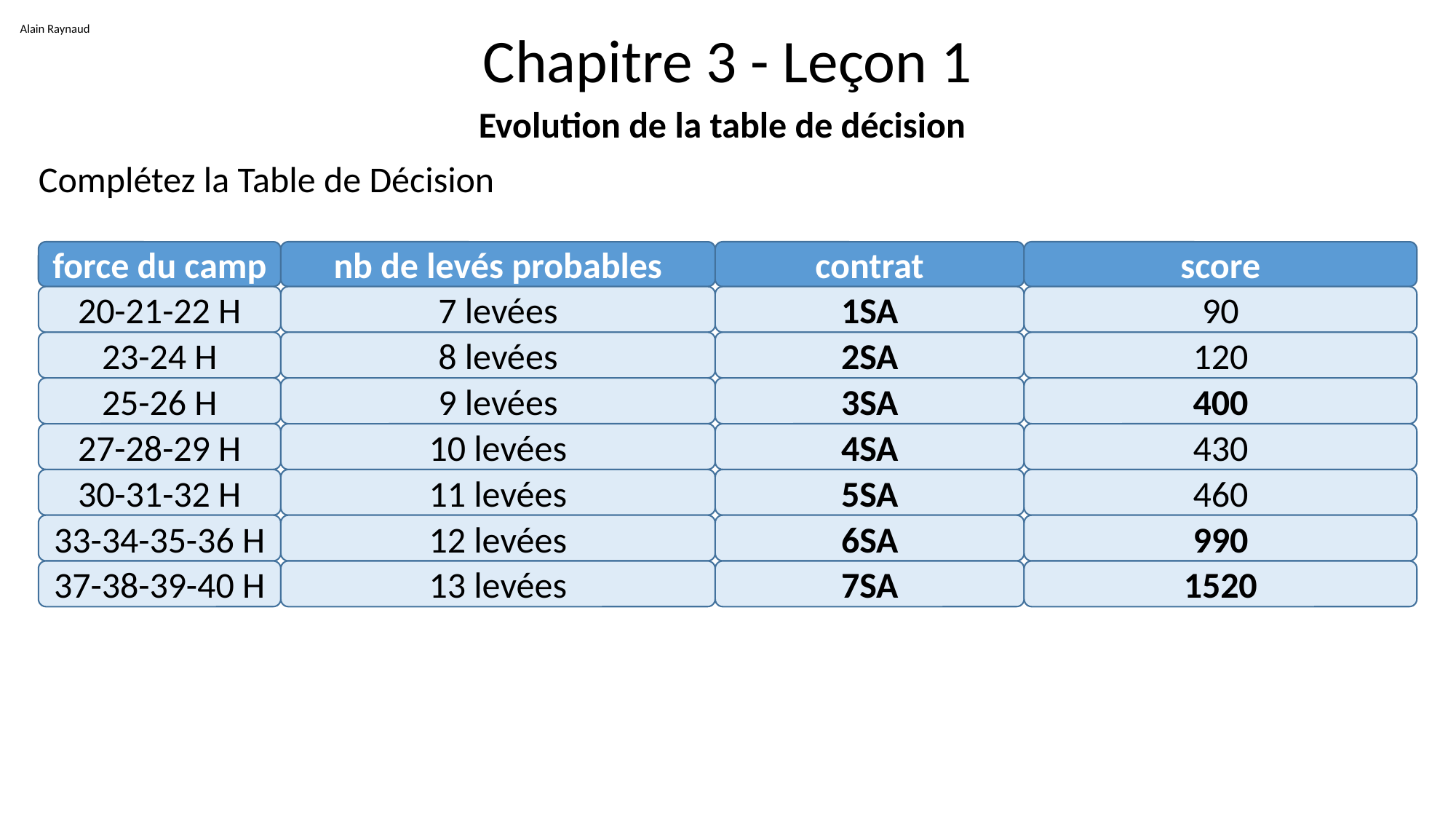

Alain Raynaud
# Chapitre 3 - Leçon 1
Evolution de la table de décision
Complétez la Table de Décision
contrat
score
force du camp
nb de levés probables
7 levées
1SA
90
20-21-22 H
8 levées
2SA
120
23-24 H
9 levées
3SA
400
25-26 H
10 levées
4SA
430
27-28-29 H
11 levées
5SA
460
30-31-32 H
12 levées
6SA
990
33-34-35-36 H
13 levées
7SA
1520
37-38-39-40 H